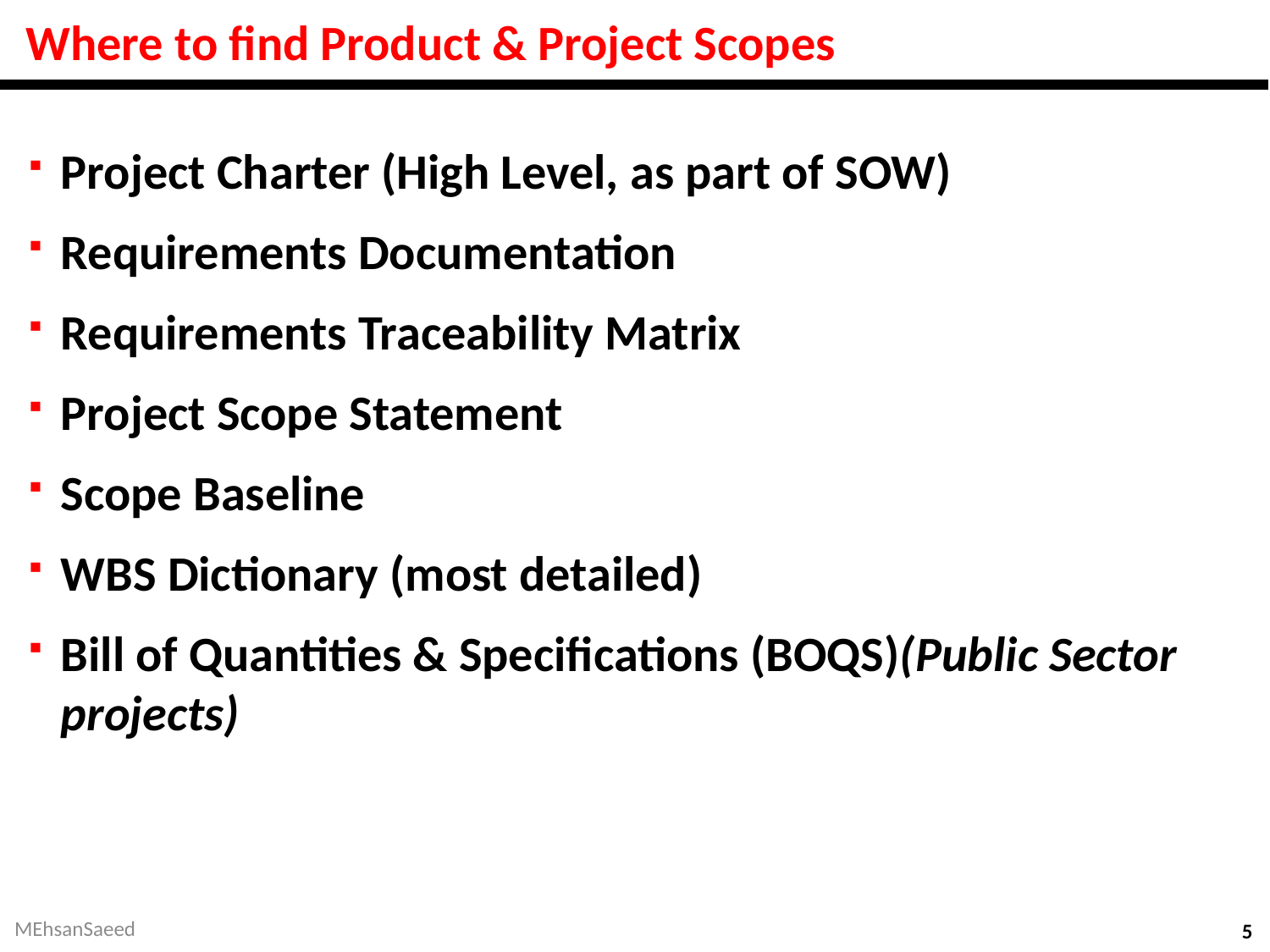

# Where to find Product & Project Scopes
Project Charter (High Level, as part of SOW)
Requirements Documentation
Requirements Traceability Matrix
Project Scope Statement
Scope Baseline
WBS Dictionary (most detailed)
Bill of Quantities & Specifications (BOQS)(Public Sector projects)
MEhsanSaeed
5